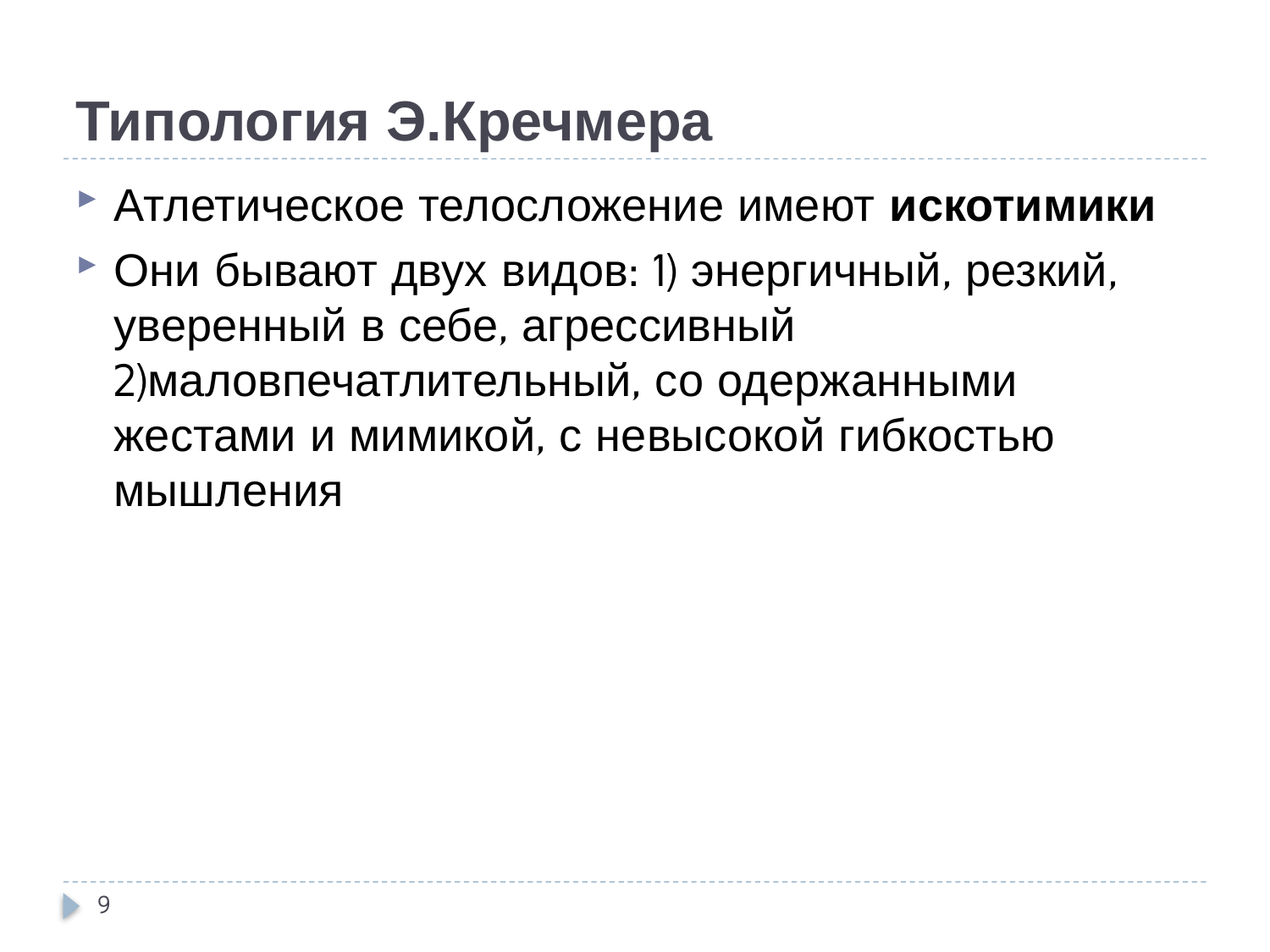

# Типология Э.Кречмера
Атлетическое телосложение имеют искотимики
Они бывают двух видов: 1) энергичный, резкий, уверенный в себе, агрессивный 2)маловпечатлительный, со одержанными жестами и мимикой, с невысокой гибкостью мышления
9